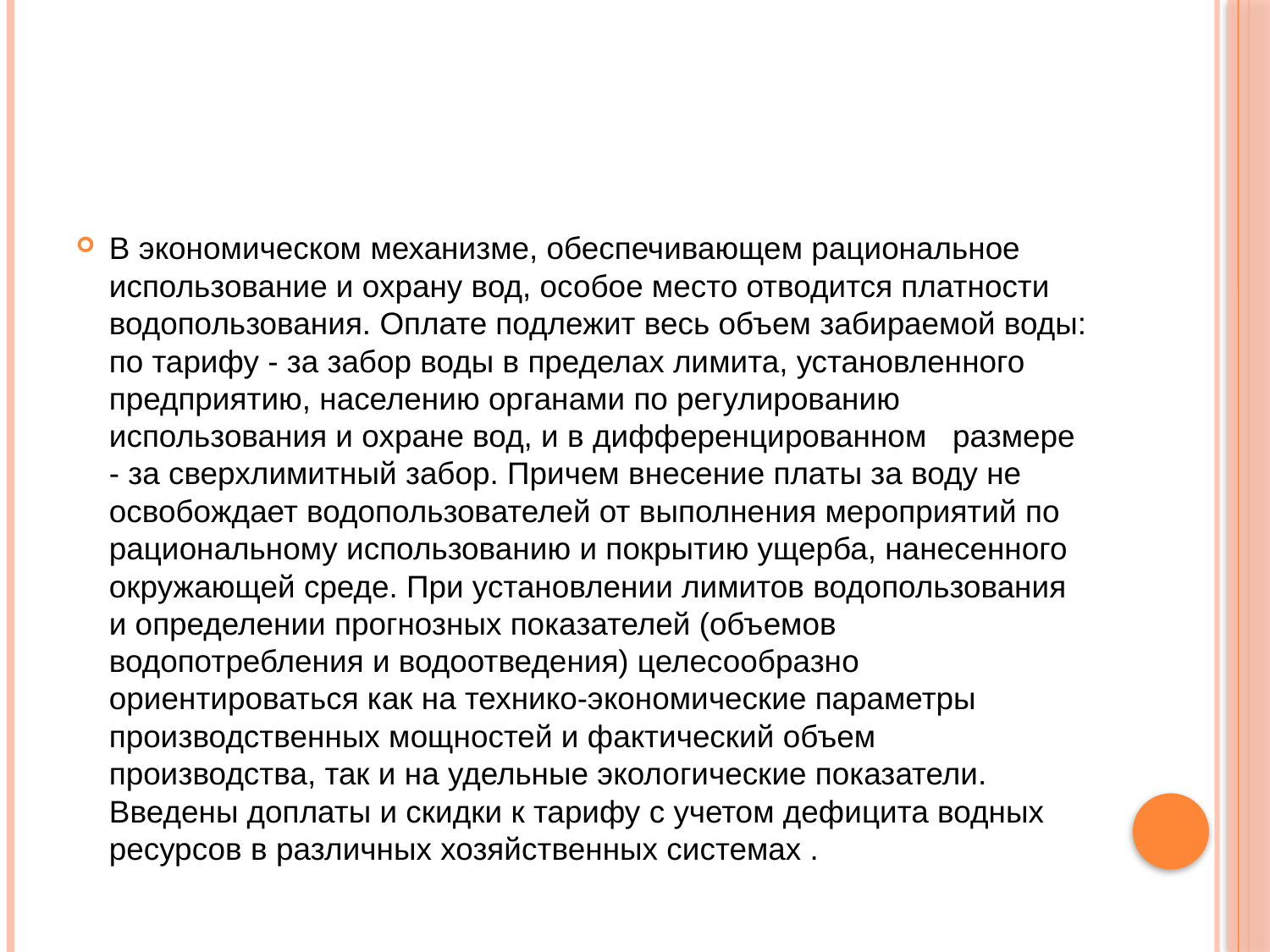

#
В экономическом механизме, обеспечивающем рациональное использование и охрану вод, особое место отводится платности водопользования. Оплате подлежит весь объем забираемой воды: по тарифу - за забор воды в пределах лимита, установленного предприятию, населению органами по регулированию использования и охране вод, и в дифференцированном   размере - за сверхлимитный забор. Причем внесение платы за воду не освобождает водопользователей от выполнения мероприятий по рациональному использованию и покрытию ущерба, нанесенного окружающей среде. При установлении лимитов водопользования и определении прогнозных показателей (объемов водопотребления и водоотведения) целесообразно ориентироваться как на технико-экономические параметры производственных мощностей и фактический объем производства, так и на удельные экологические показатели. Введены доплаты и скидки к тарифу с учетом дефицита водных ресурсов в различных хозяйственных системах .